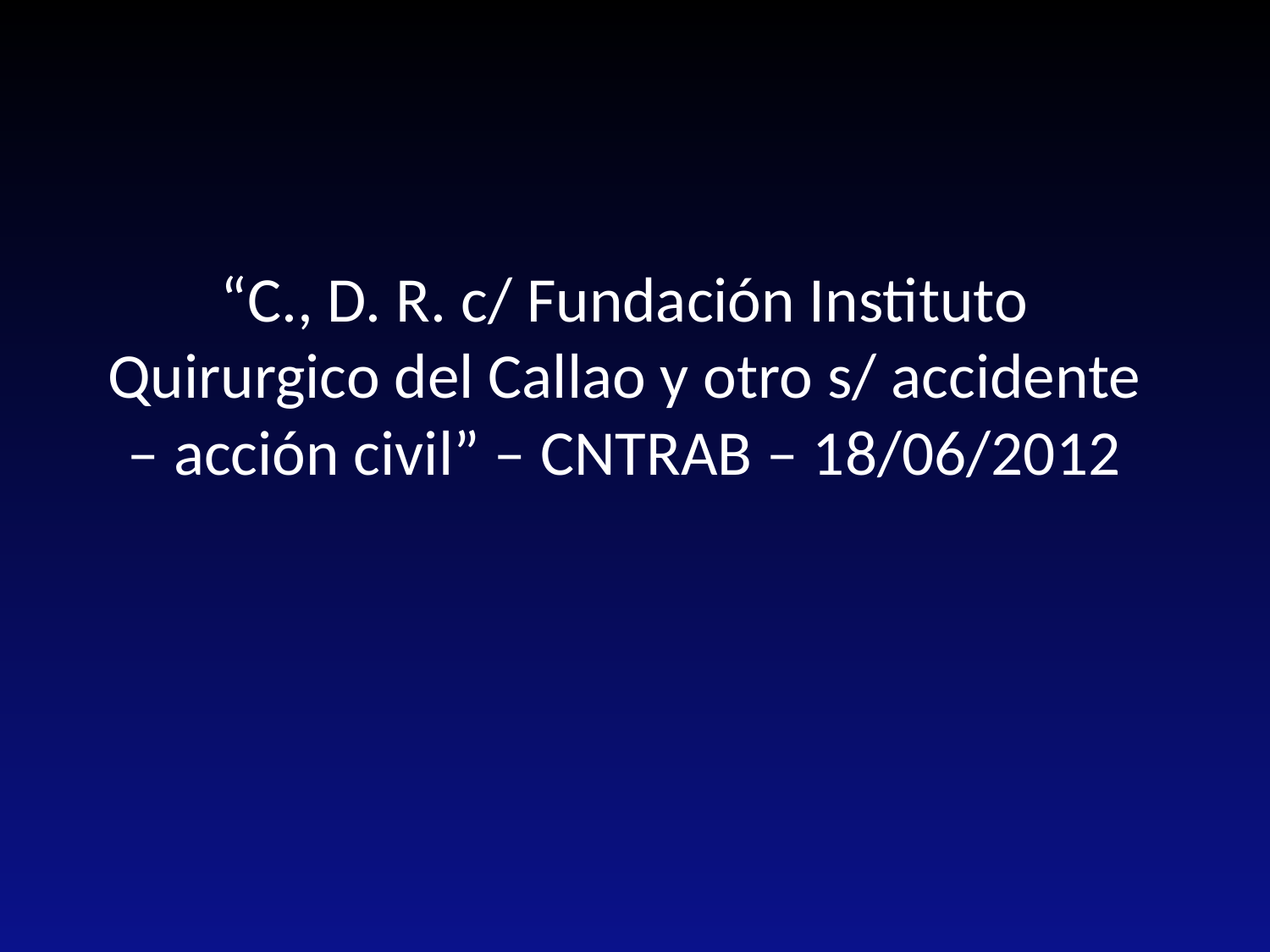

# “C., D. R. c/ Fundación Instituto Quirurgico del Callao y otro s/ accidente – acción civil” – CNTRAB – 18/06/2012